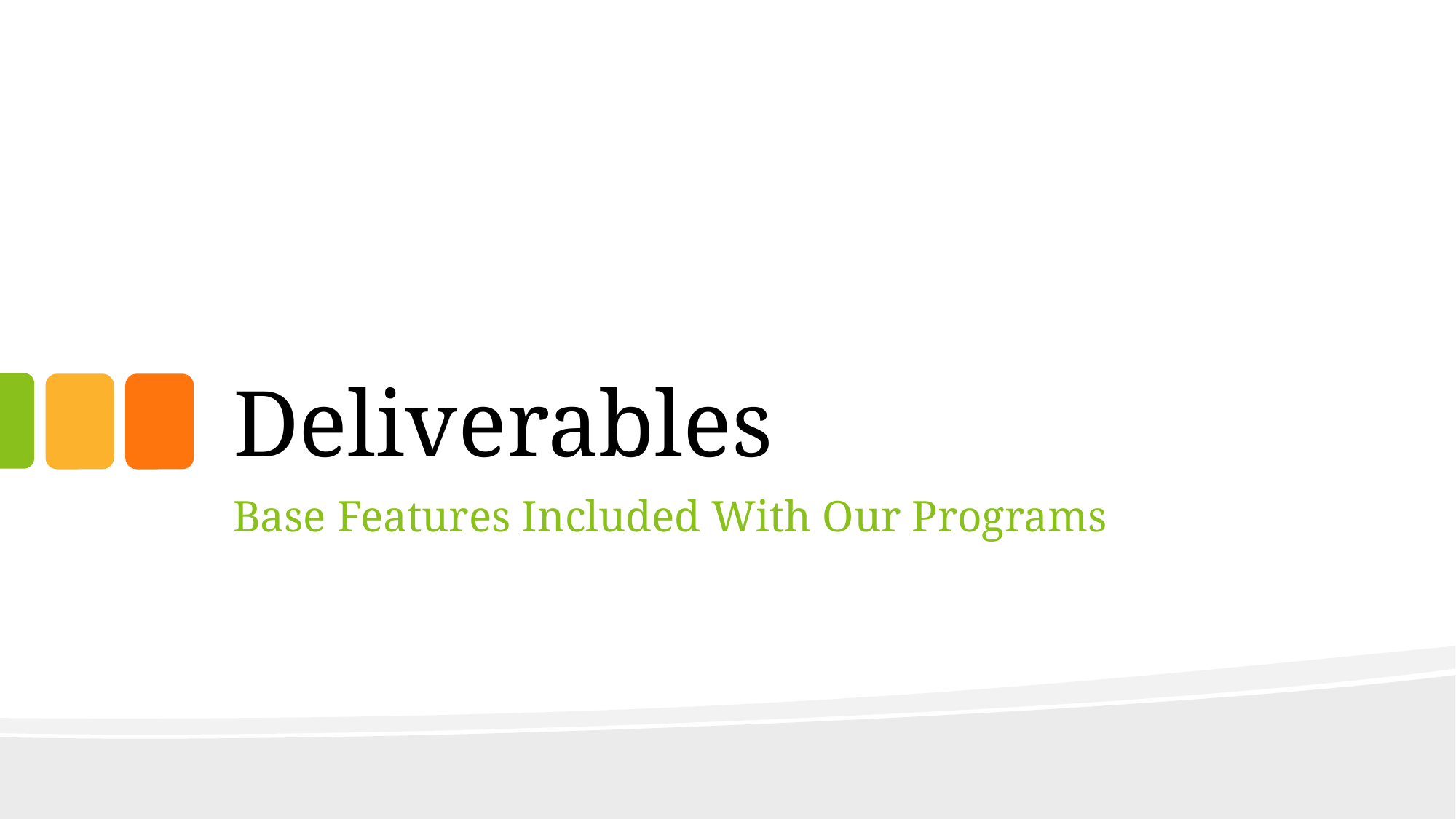

# Deliverables
Base Features Included With Our Programs